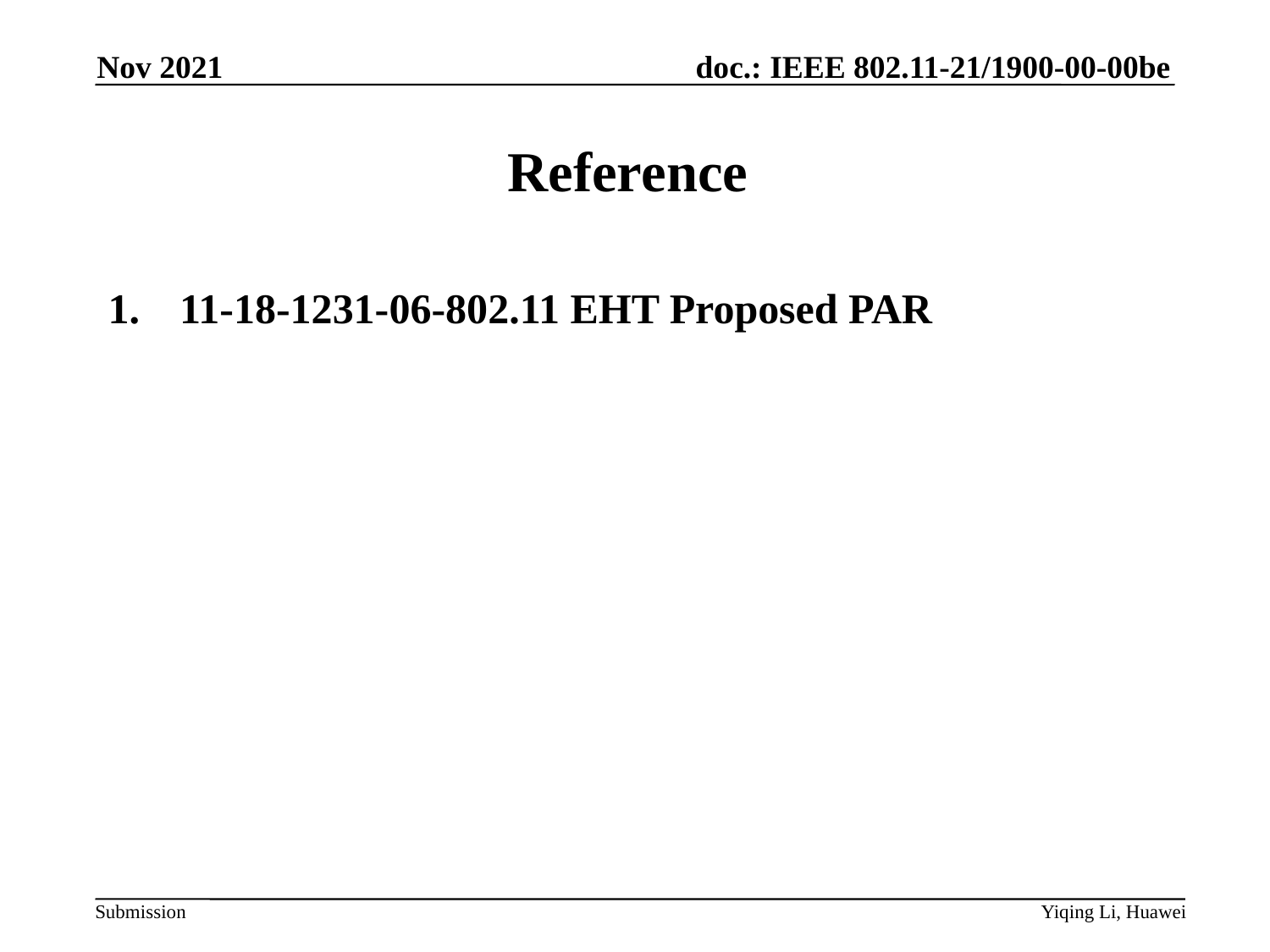

Nov 2021
# Reference
11-18-1231-06-802.11 EHT Proposed PAR

Yiqing Li, Huawei